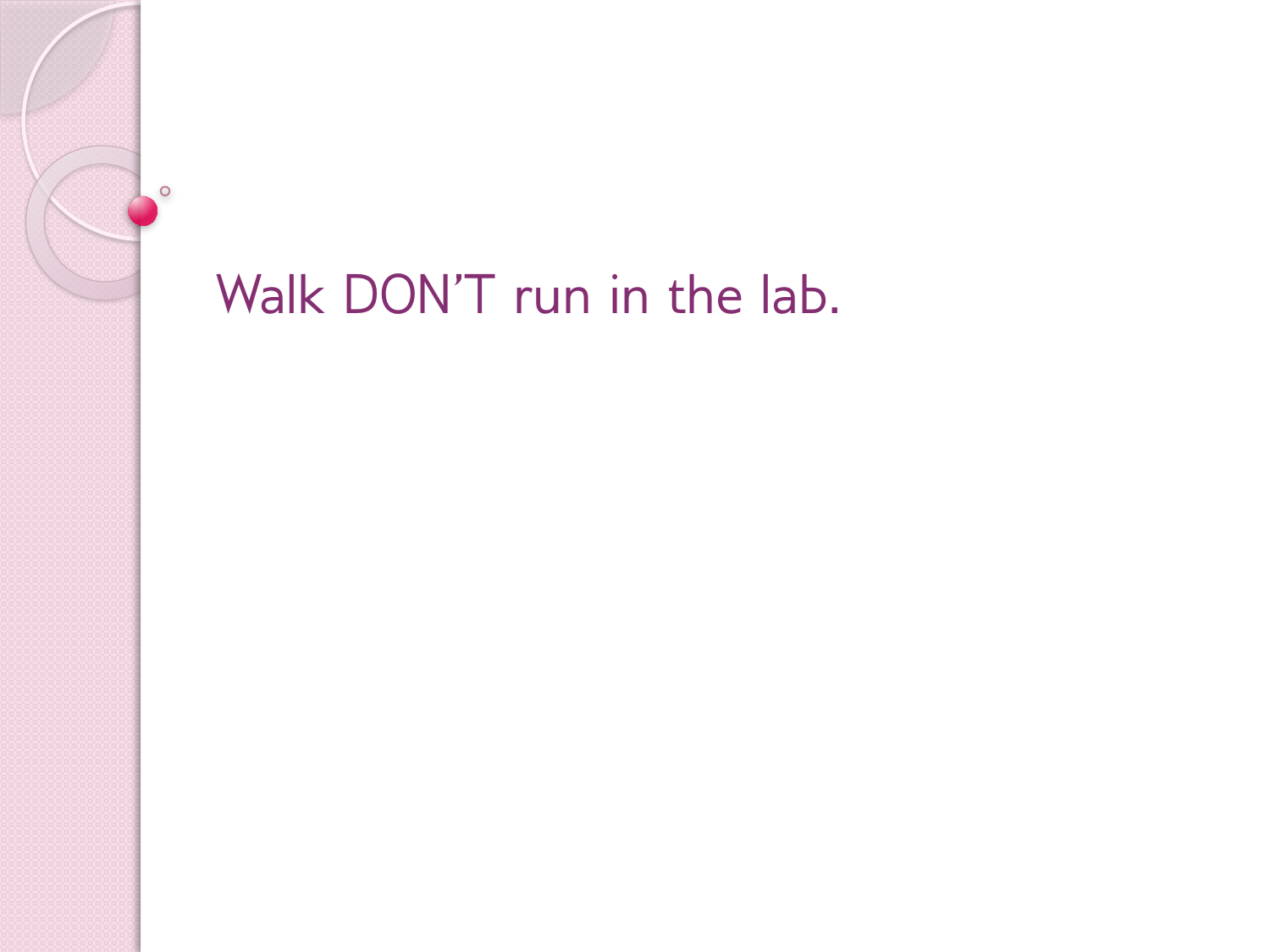

#
Walk DON’T run in the lab.